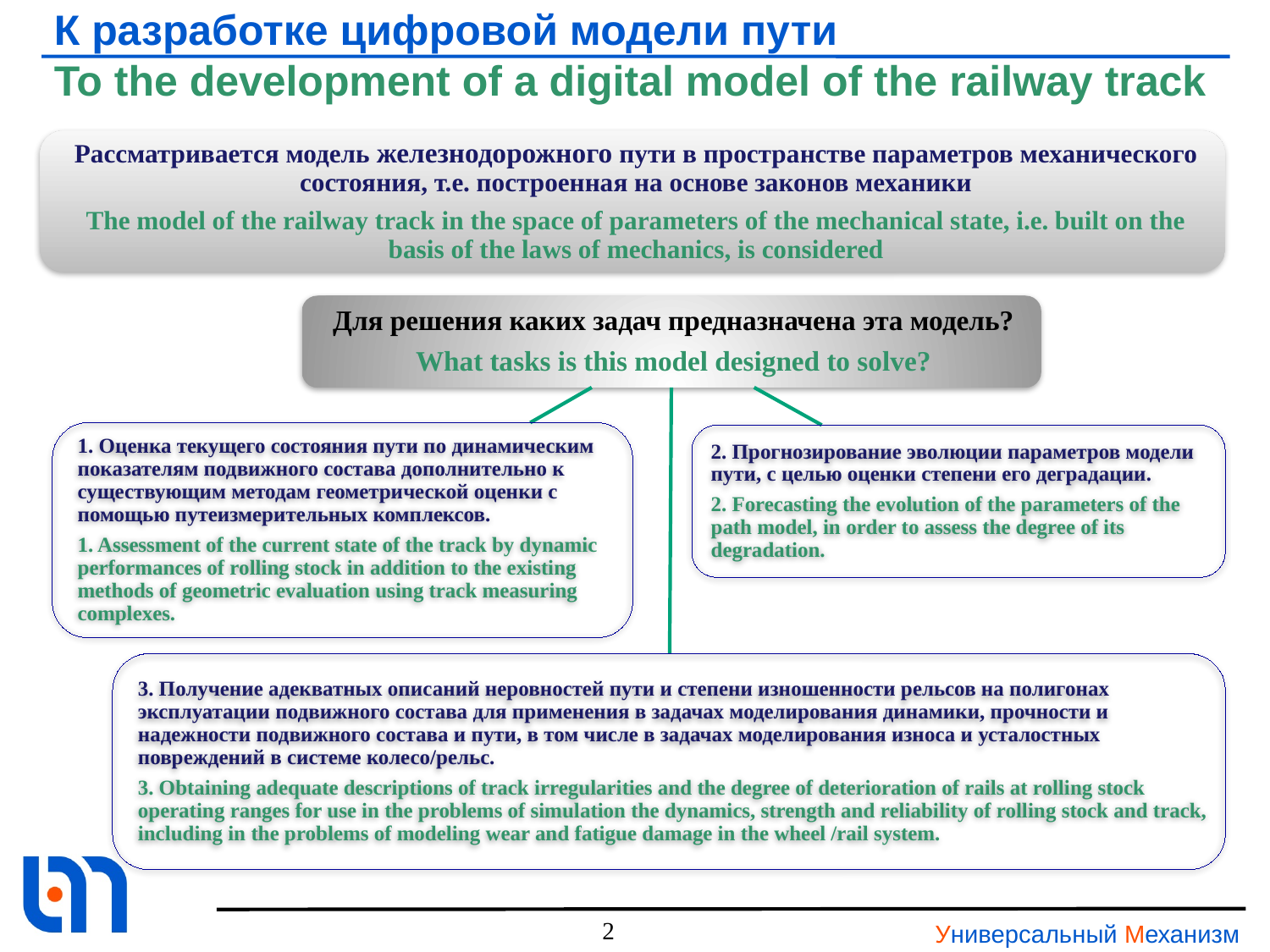

# К разработке цифровой модели пути To the development of a digital model of the railway track
Рассматривается модель железнодорожного пути в пространстве параметров механического состояния, т.е. построенная на основе законов механики
The model of the railway track in the space of parameters of the mechanical state, i.e. built on the basis of the laws of mechanics, is considered
Для решения каких задач предназначена эта модель?
What tasks is this model designed to solve?
1. Оценка текущего состояния пути по динамическим показателям подвижного состава дополнительно к существующим методам геометрической оценки с помощью путеизмерительных комплексов.
1. Assessment of the current state of the track by dynamic performances of rolling stock in addition to the existing methods of geometric evaluation using track measuring complexes.
2. Прогнозирование эволюции параметров модели пути, с целью оценки степени его деградации.
2. Forecasting the evolution of the parameters of the path model, in order to assess the degree of its degradation.
3. Получение адекватных описаний неровностей пути и степени изношенности рельсов на полигонах эксплуатации подвижного состава для применения в задачах моделирования динамики, прочности и надежности подвижного состава и пути, в том числе в задачах моделирования износа и усталостных повреждений в системе колесо/рельс.
3. Obtaining adequate descriptions of track irregularities and the degree of deterioration of rails at rolling stock operating ranges for use in the problems of simulation the dynamics, strength and reliability of rolling stock and track, including in the problems of modeling wear and fatigue damage in the wheel /rail system.